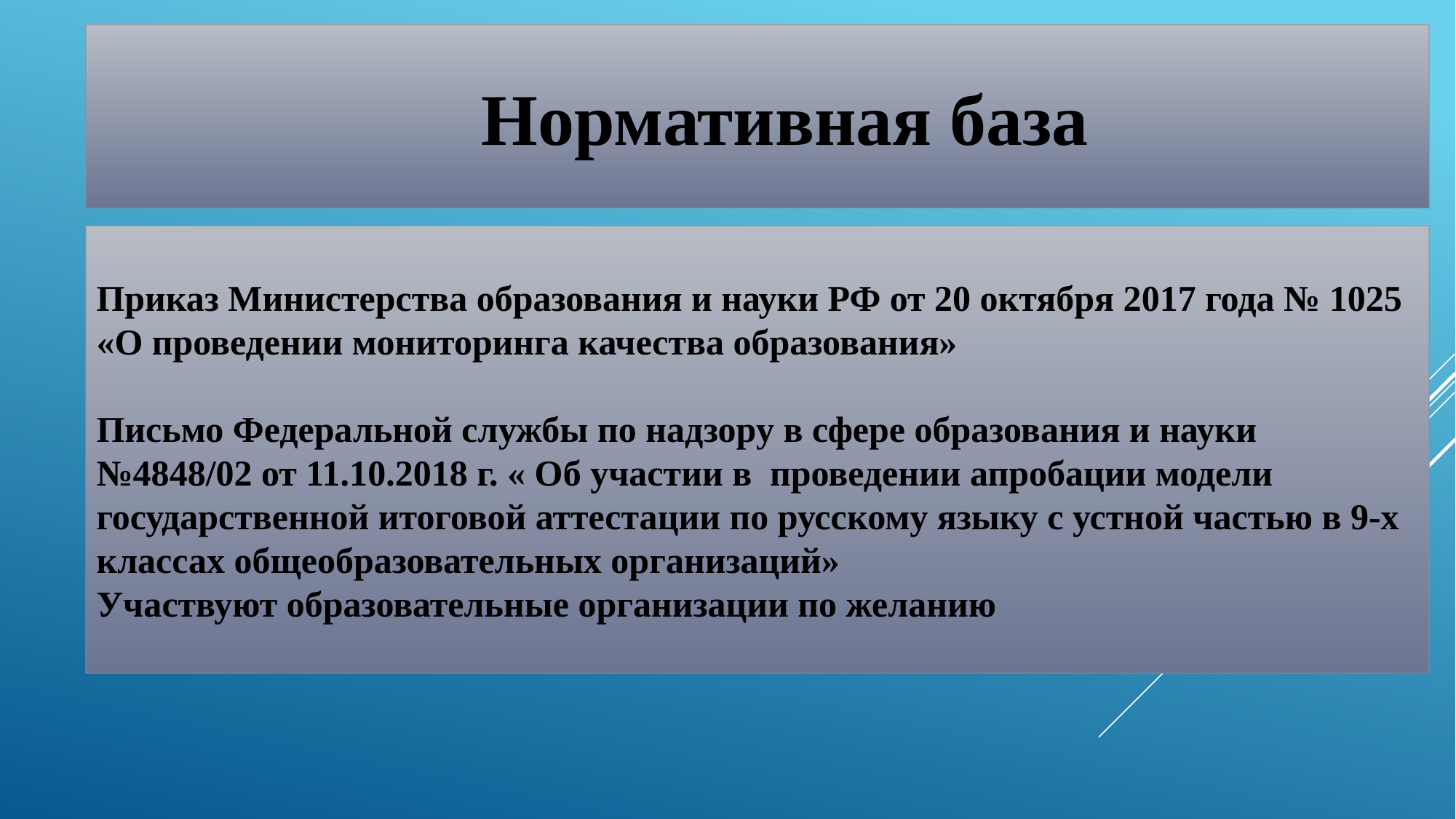

Нормативная база

Приказ Министерства образования и науки РФ от 20 октября 2017 года № 1025 «О проведении мониторинга качества образования»

Письмо Федеральной службы по надзору в сфере образования и науки №4848/02 от 11.10.2018 г. « Об участии в  проведении апробации модели государственной итоговой аттестации по русскому языку с устной частью в 9-х классах общеобразовательных организаций»
Участвуют образовательные организации по желанию